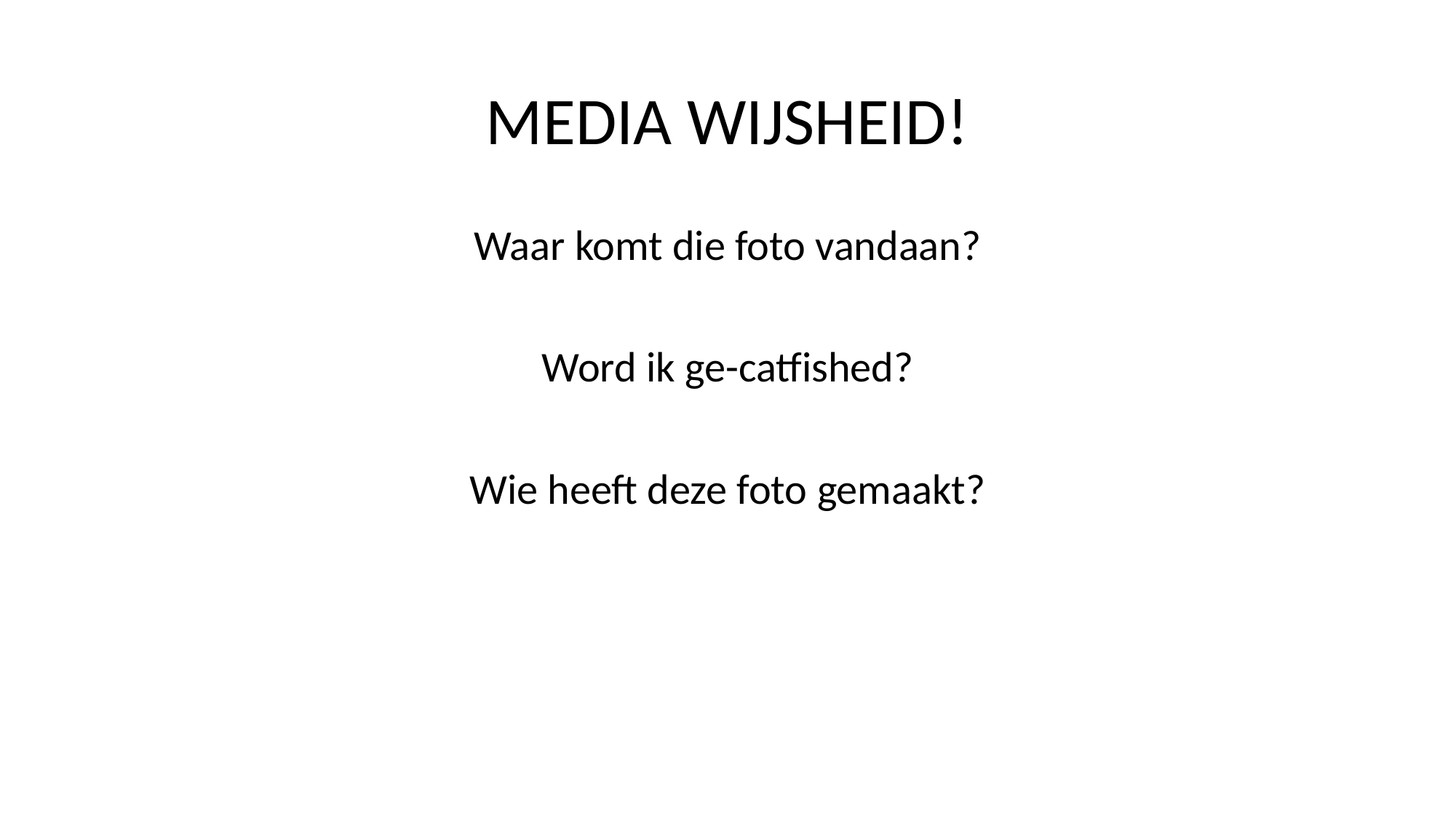

# MEDIA WIJSHEID!
Waar komt die foto vandaan?

Word ik ge-catfished?

Wie heeft deze foto gemaakt?